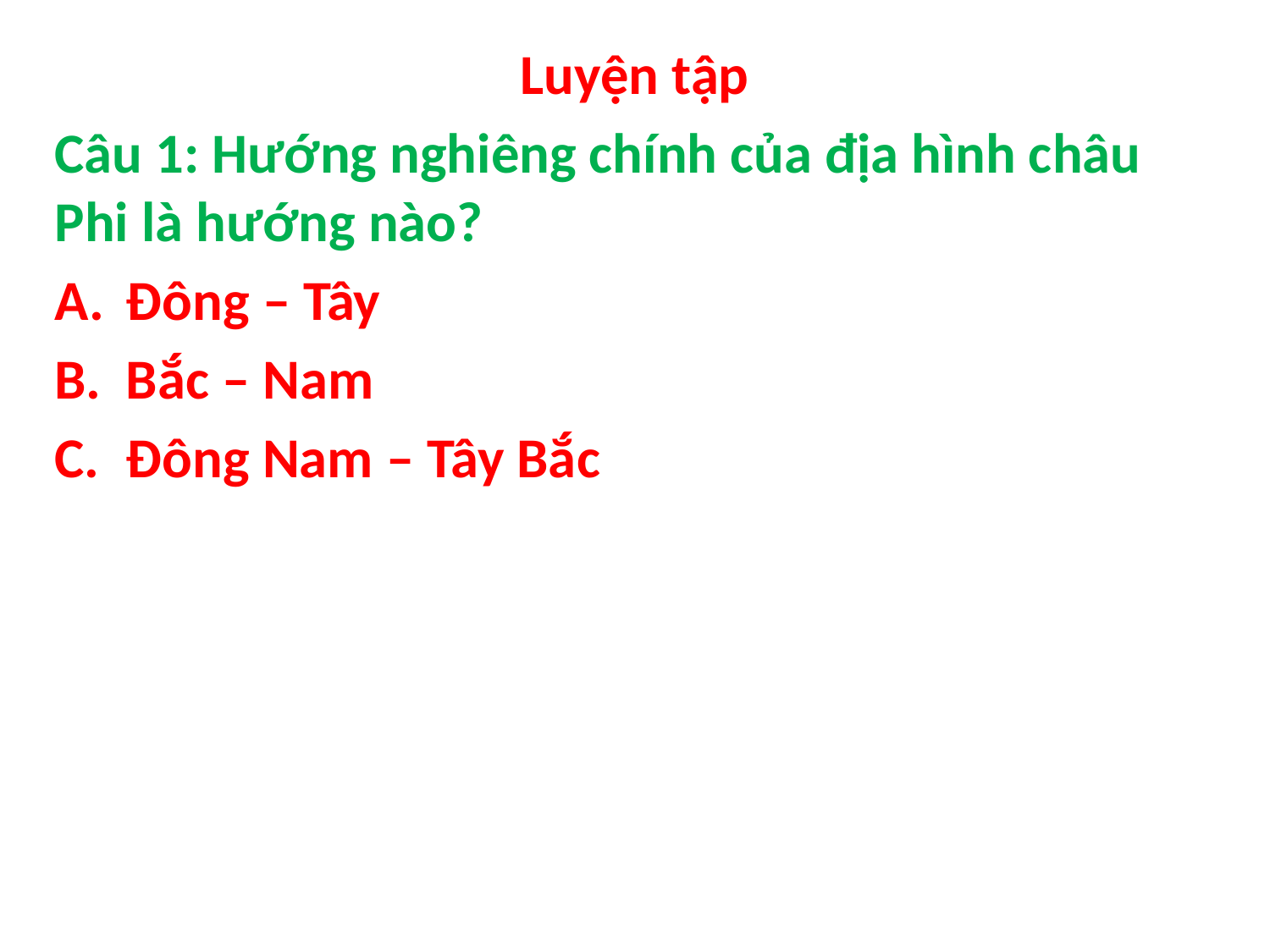

# Luyện tập
Câu 1: Hướng nghiêng chính của địa hình châu Phi là hướng nào?
Đông – Tây
Bắc – Nam
Đông Nam – Tây Bắc